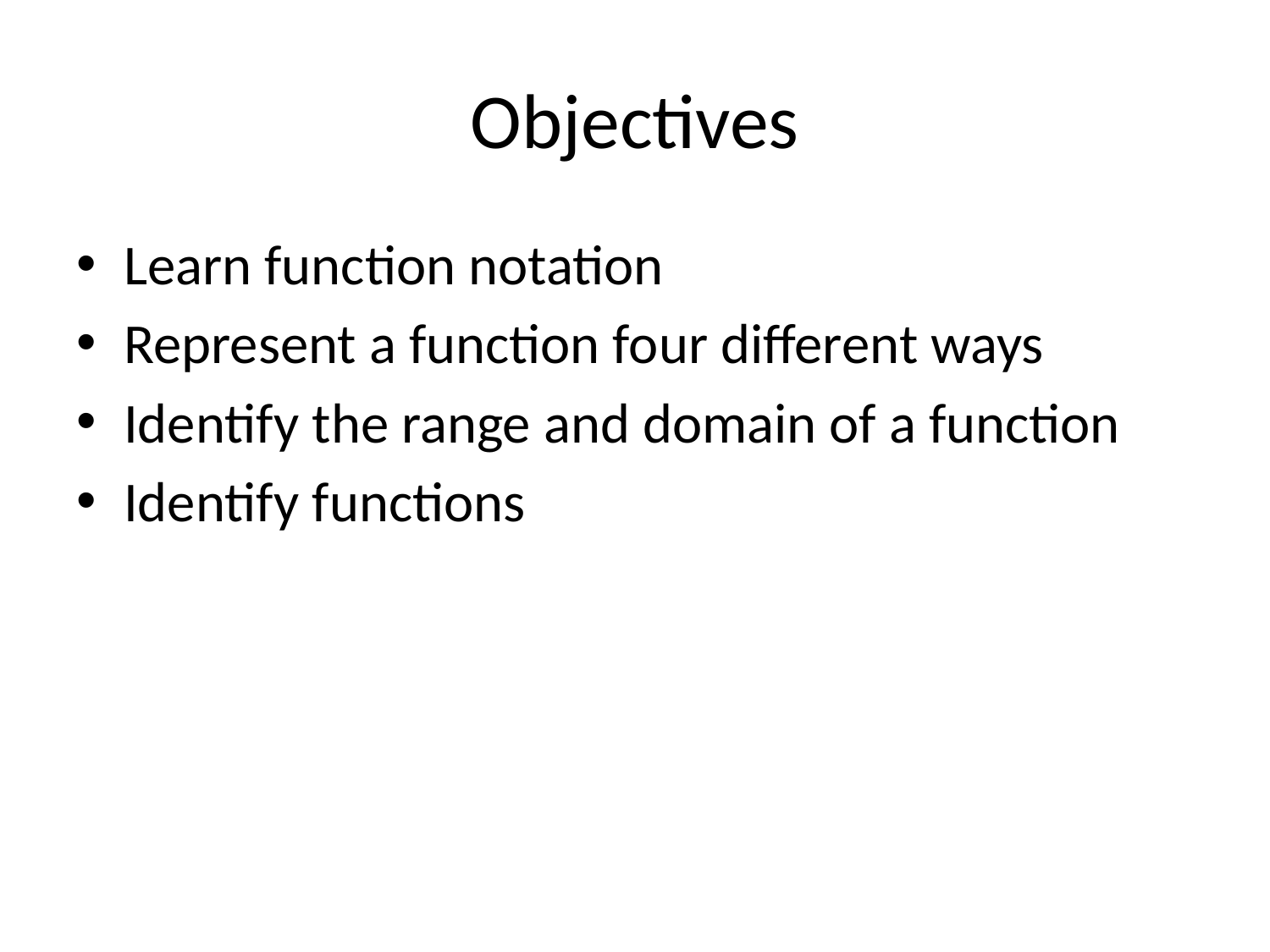

# Objectives
Learn function notation
Represent a function four different ways
Identify the range and domain of a function
Identify functions